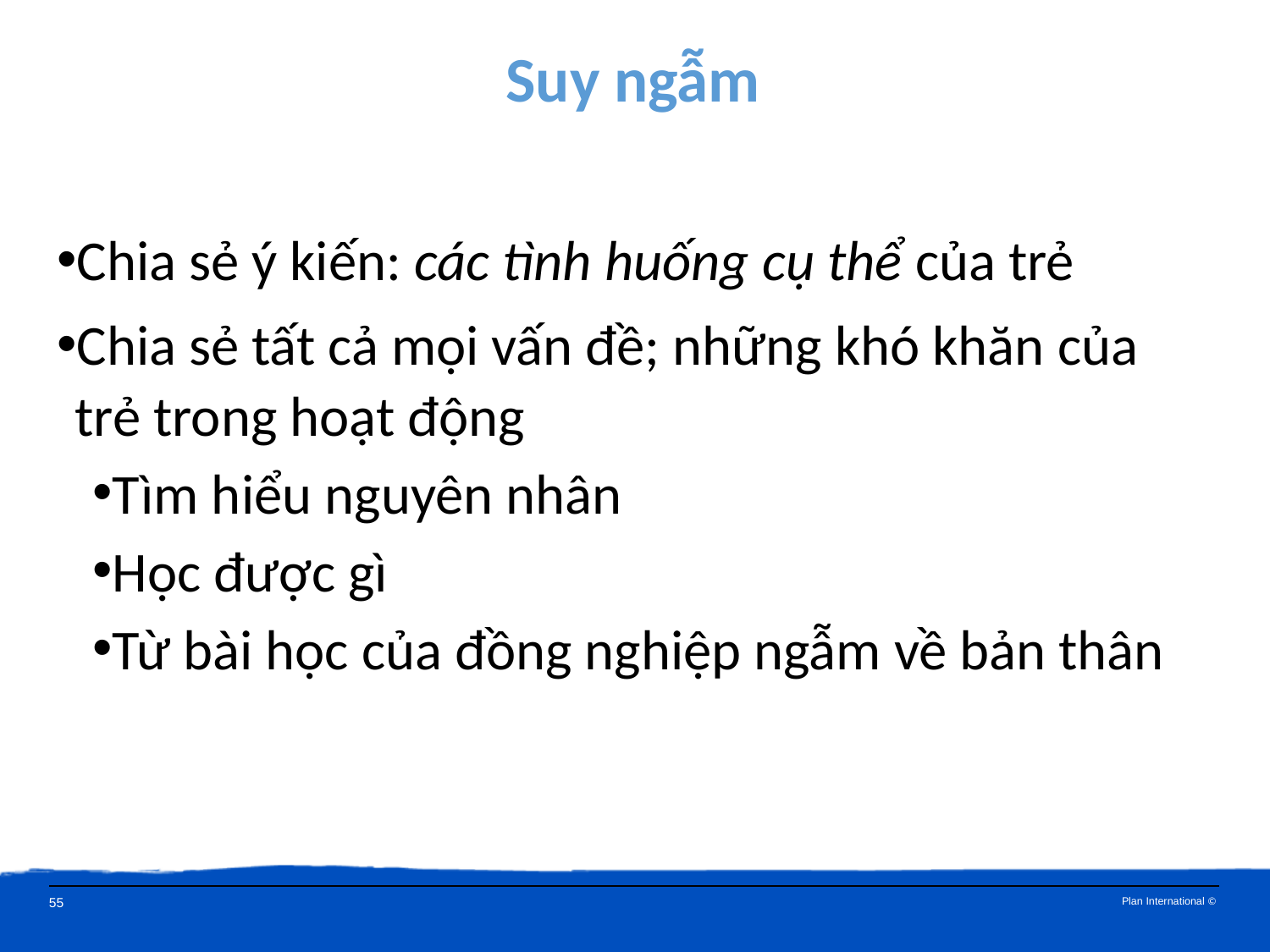

Suy ngẫm
Chia sẻ ý kiến: các tình huống cụ thể của trẻ
Chia sẻ tất cả mọi vấn đề; những khó khăn của trẻ trong hoạt động
Tìm hiểu nguyên nhân
Học được gì
Từ bài học của đồng nghiệp ngẫm về bản thân

55